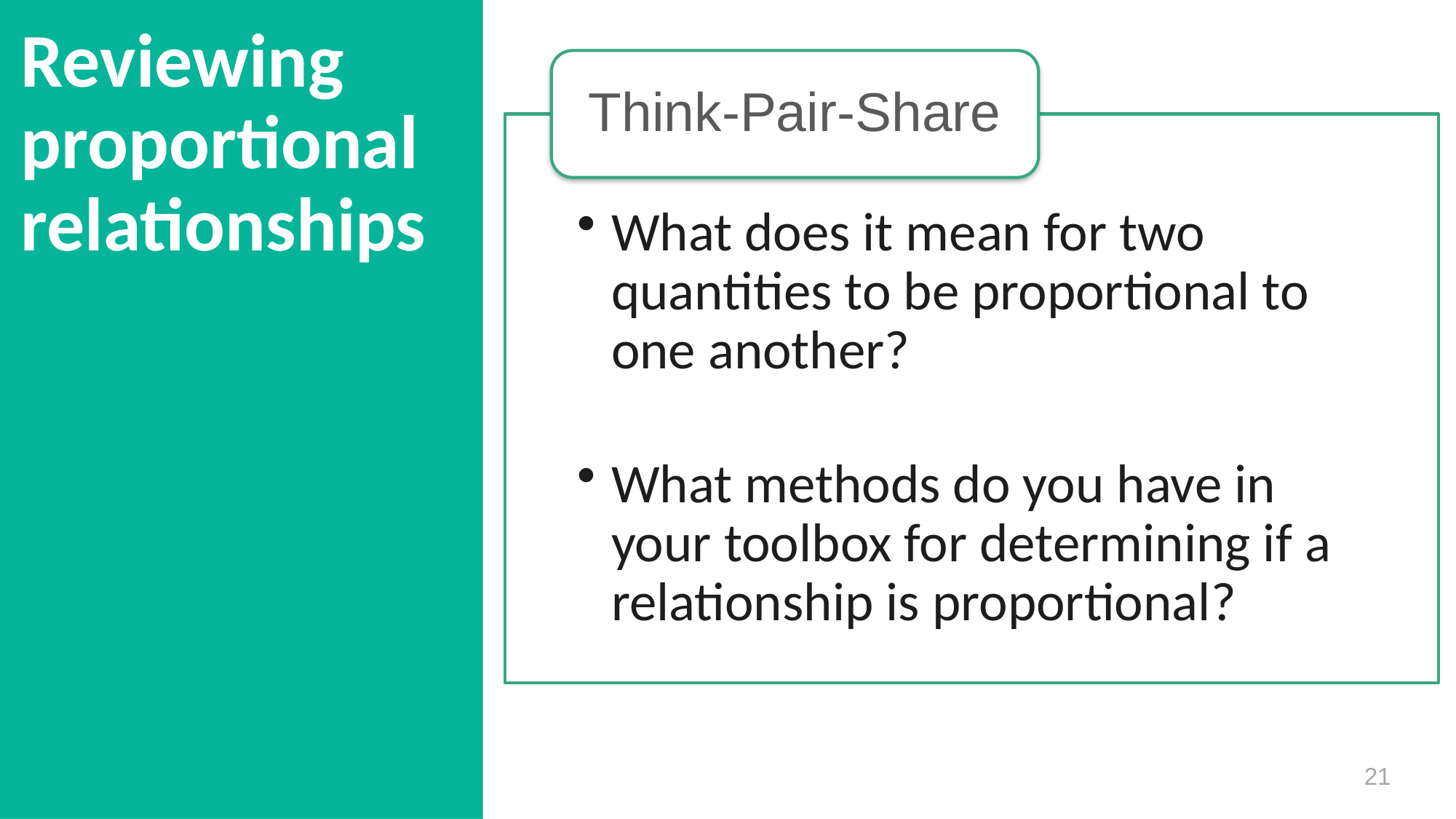

# Reviewing proportional relationships
What does it mean for two quantities to be proportional to one another?

What methods do you have in your toolbox for determining if a relationship is proportional?
Think-Pair-Share

21